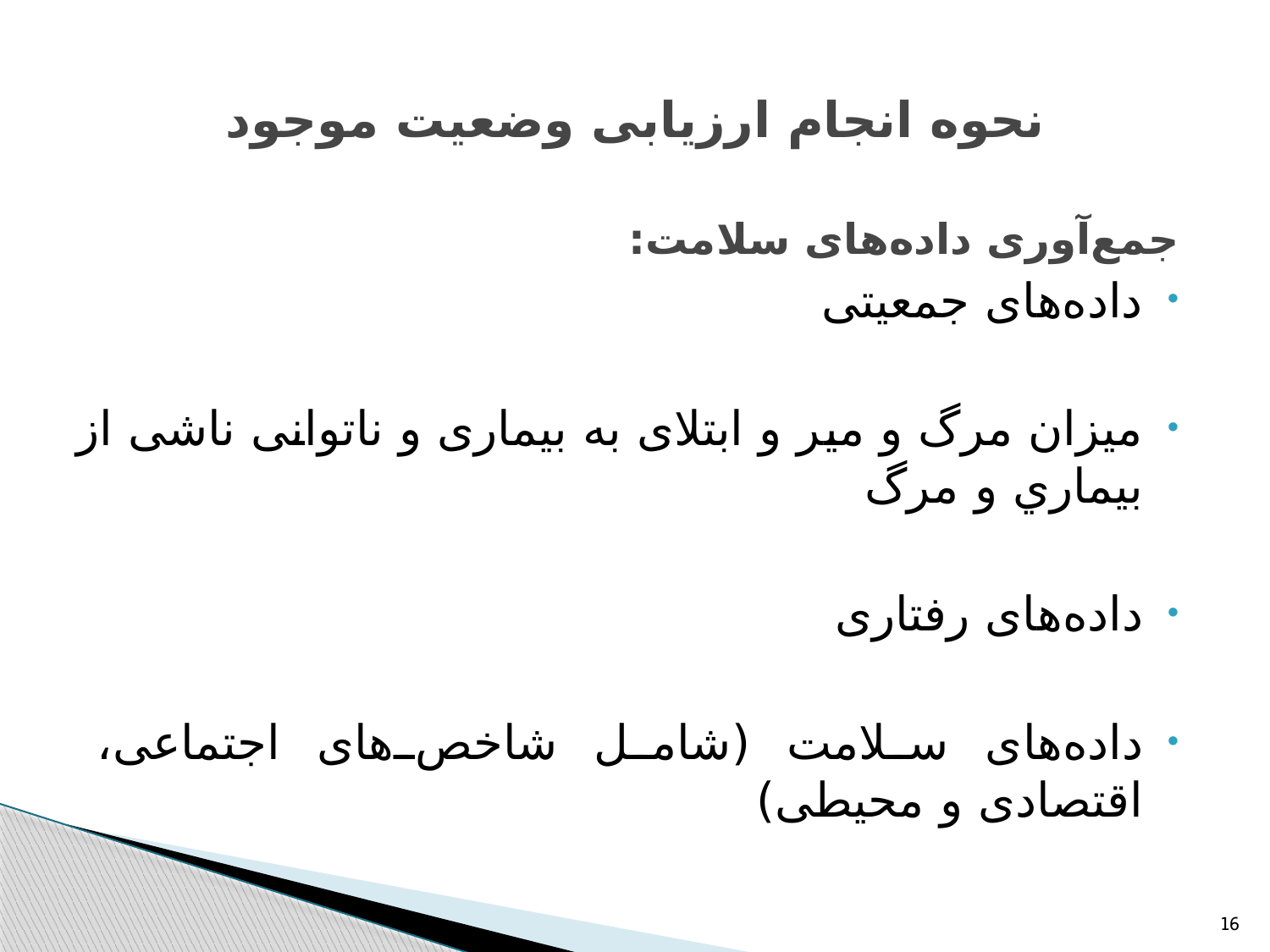

# نحوه انجام ارزیابی وضعیت موجود
جمع‌آوری داده‌های سلامت:
داده‌های جمعیتی

میزان مرگ و میر و ابتلای به بیماری و ناتوانی ناشی از بيماري و مرگ

داده‌های رفتاری

داده‌های سلامت (شامل شاخص‌های اجتماعی، اقتصادی و محیطی)

16